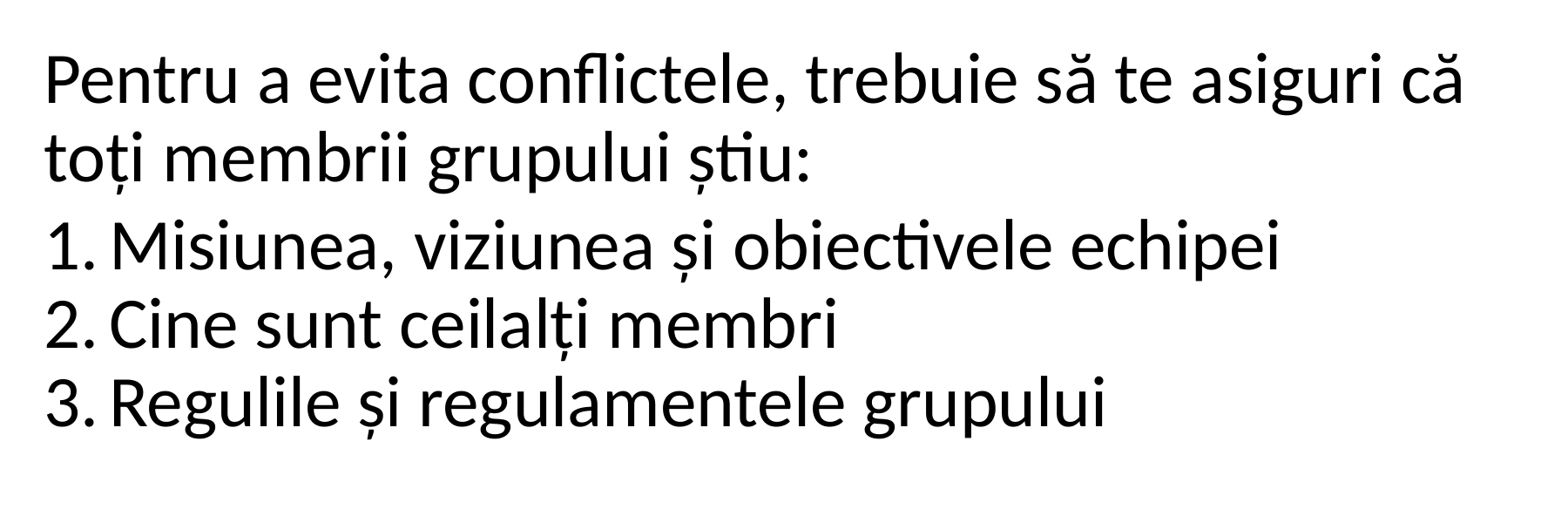

Pentru a evita conflictele, trebuie să te asiguri că toți membrii grupului știu:
Misiunea, viziunea și obiectivele echipei
Cine sunt ceilalți membri
Regulile și regulamentele grupului